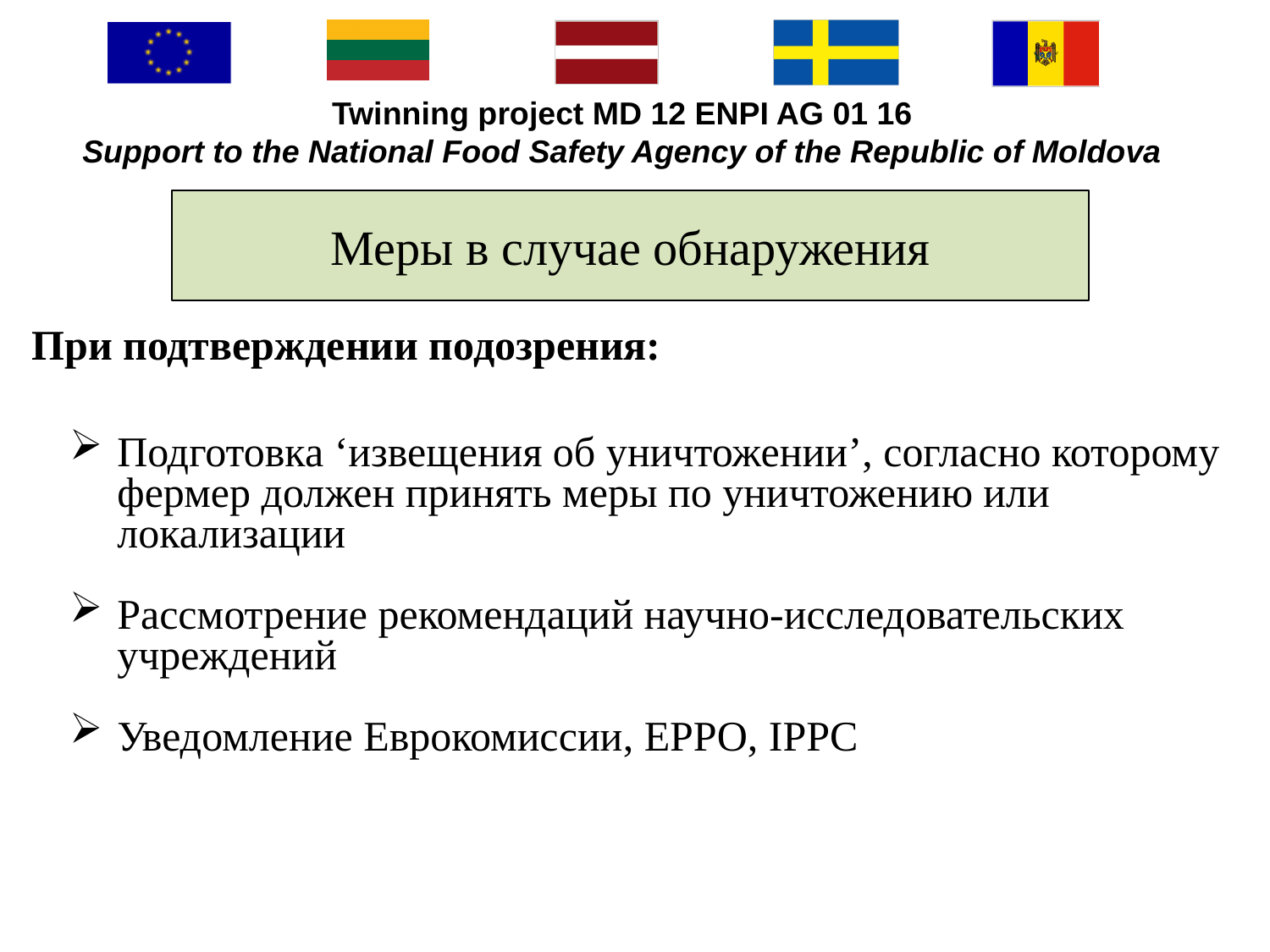

# Меры в случае обнаружения
При подтверждении подозрения:

Подготовка ‘извещения об уничтожении’, согласно которому фермер должен принять меры по уничтожению или локализации
Рассмотрение рекомендаций научно-исследовательских учреждений
Уведомление Еврокомиссии, EPPO, IPPC